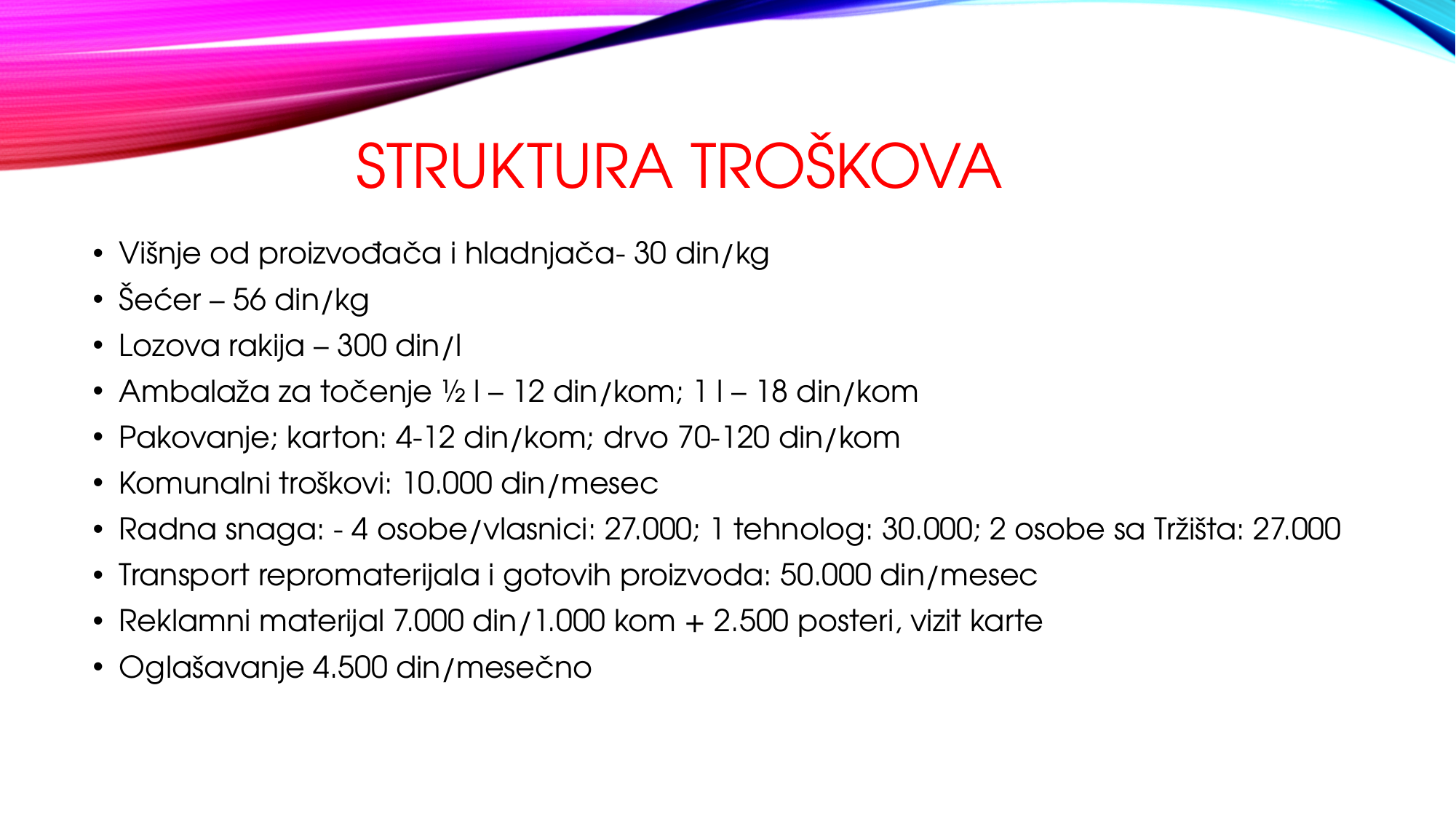

# STRUKTURA TROŠKOVA
Višnje od proizvođača i hladnjača- 30 din/kg
Šećer – 56 din/kg
Lozova rakija – 300 din/l
Ambalaža za točenje ½ l – 12 din/kom; 1 l – 18 din/kom
Pakovanje; karton: 4-12 din/kom; drvo 70-120 din/kom
Komunalni troškovi: 10.000 din/mesec
Radna snaga: - 4 osobe/vlasnici: 27.000; 1 tehnolog: 30.000; 2 osobe sa Tržišta: 27.000
Transport repromaterijala i gotovih proizvoda: 50.000 din/mesec
Reklamni materijal 7.000 din/1.000 kom + 2.500 posteri, vizit karte
Oglašavanje 4.500 din/mesečno